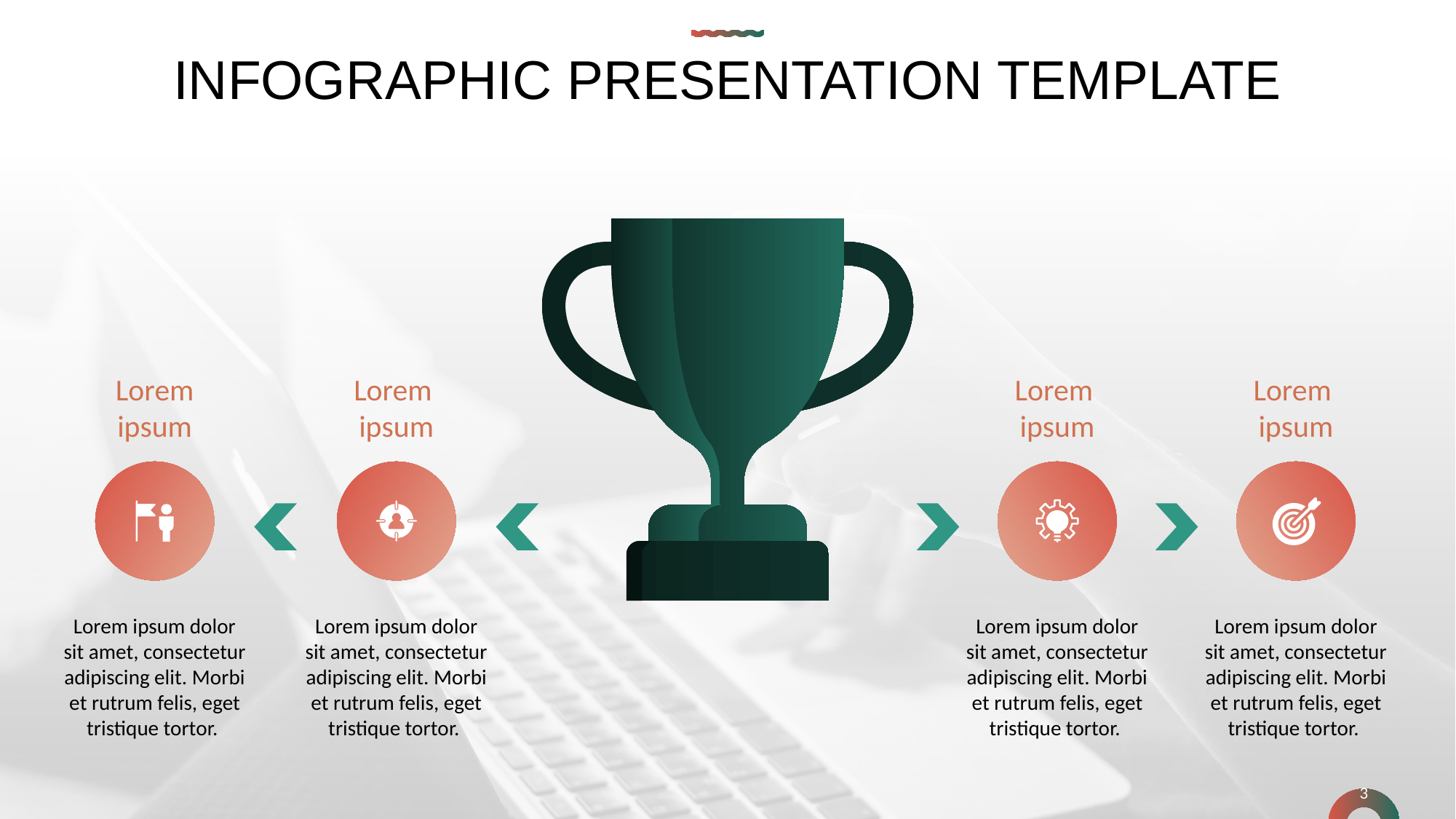

# INFOGRAPHIC PRESENTATION TEMPLATE

Lorem
ipsum
Lorem
ipsum
Lorem
ipsum
Lorem
ipsum

Lorem ipsum dolor sit amet, consectetur adipiscing elit. Morbi et rutrum felis, eget tristique tortor.
Lorem ipsum dolor sit amet, consectetur adipiscing elit. Morbi et rutrum felis, eget tristique tortor.
Lorem ipsum dolor sit amet, consectetur adipiscing elit. Morbi et rutrum felis, eget tristique tortor.
Lorem ipsum dolor sit amet, consectetur adipiscing elit. Morbi et rutrum felis, eget tristique tortor.
3